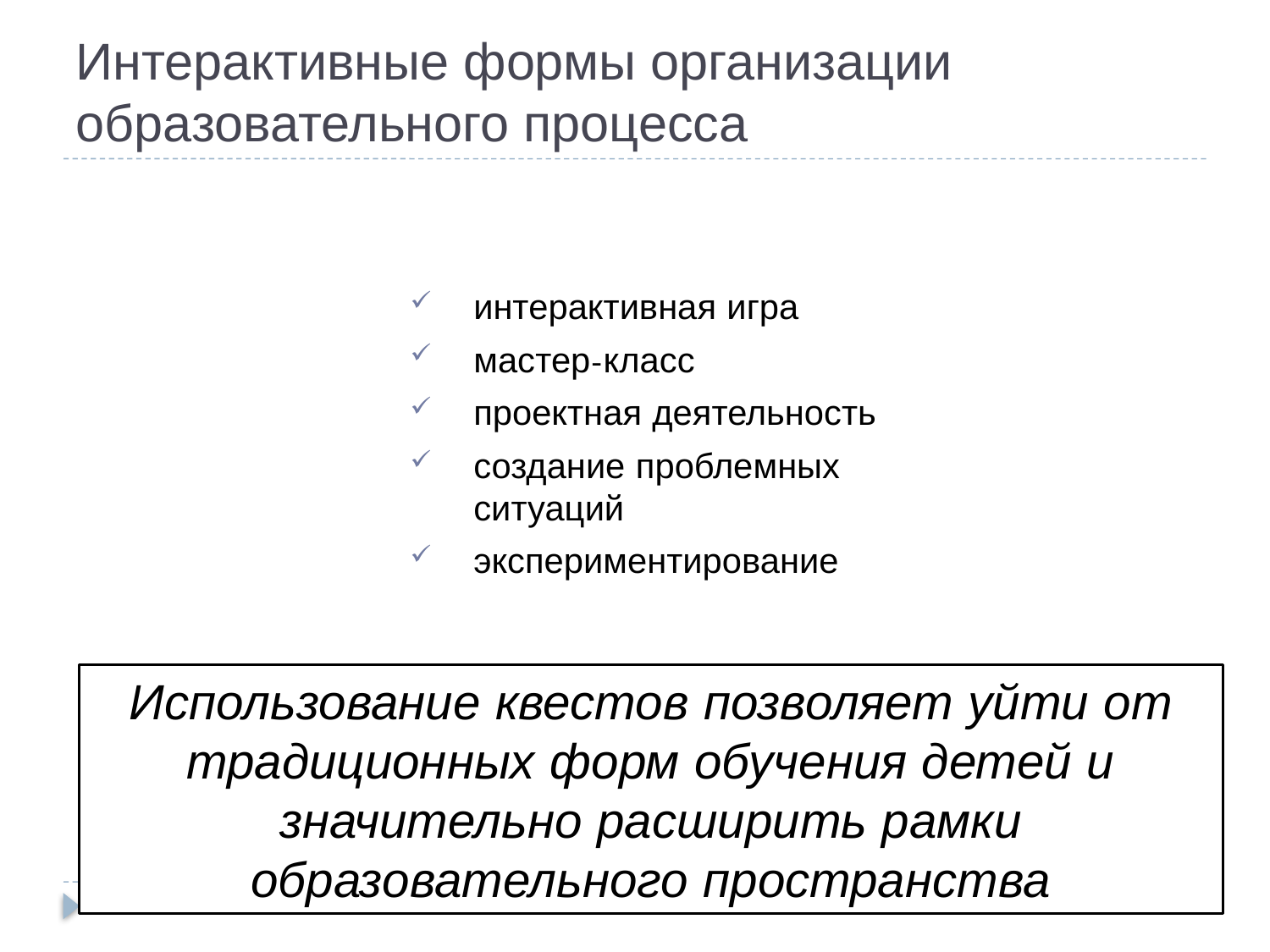

# Интерактивные формы организации образовательного процесса
интерактивная игра
мастер-класс
проектная деятельность
создание проблемных
ситуаций
экспериментирование
Использование квестов позволяет уйти от традиционных форм обучения детей и значительно расширить рамки образовательного пространства